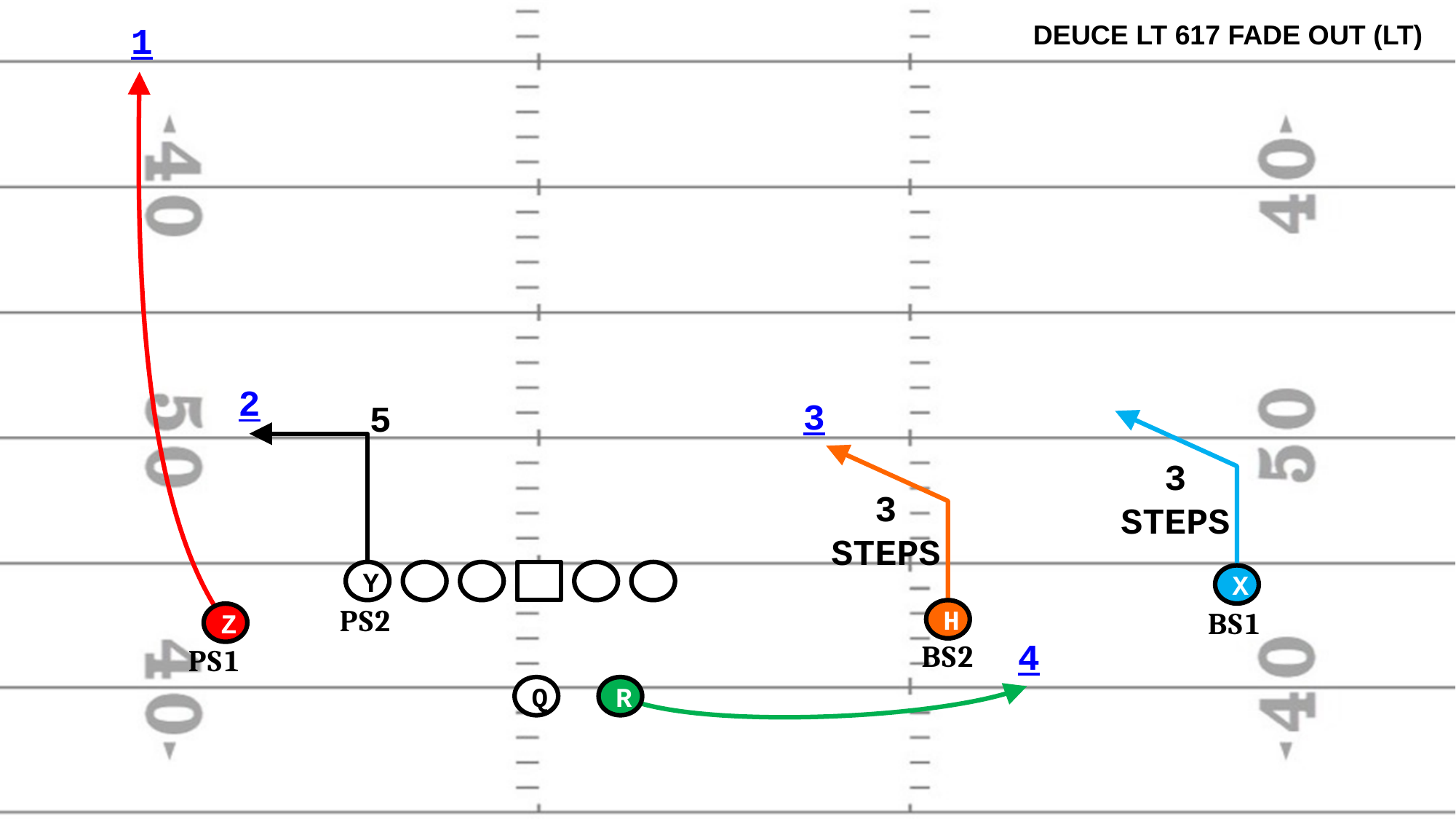

DEUCE LT 617 FADE OUT (LT)
1

2
3
5

3
STEPS
3
STEPS
Y

X
PS2
H
BS1
Z
BS2
4
PS1
Q
R